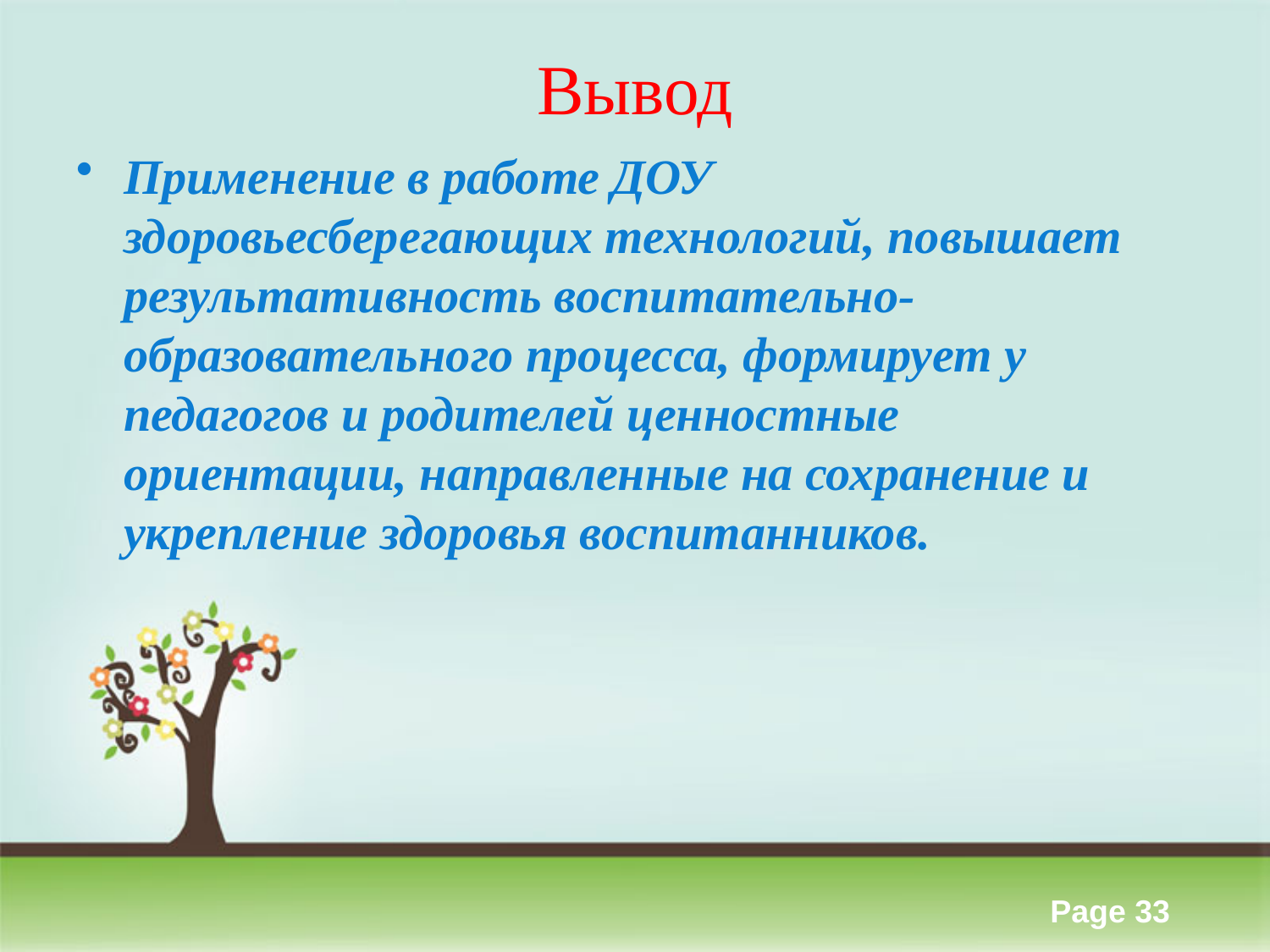

# Вывод
Применение в работе ДОУ здоровьесберегающих технологий, повышает результативность воспитательно-образовательного процесса, формирует у педагогов и родителей ценностные ориентации, направленные на сохранение и укрепление здоровья воспитанников.